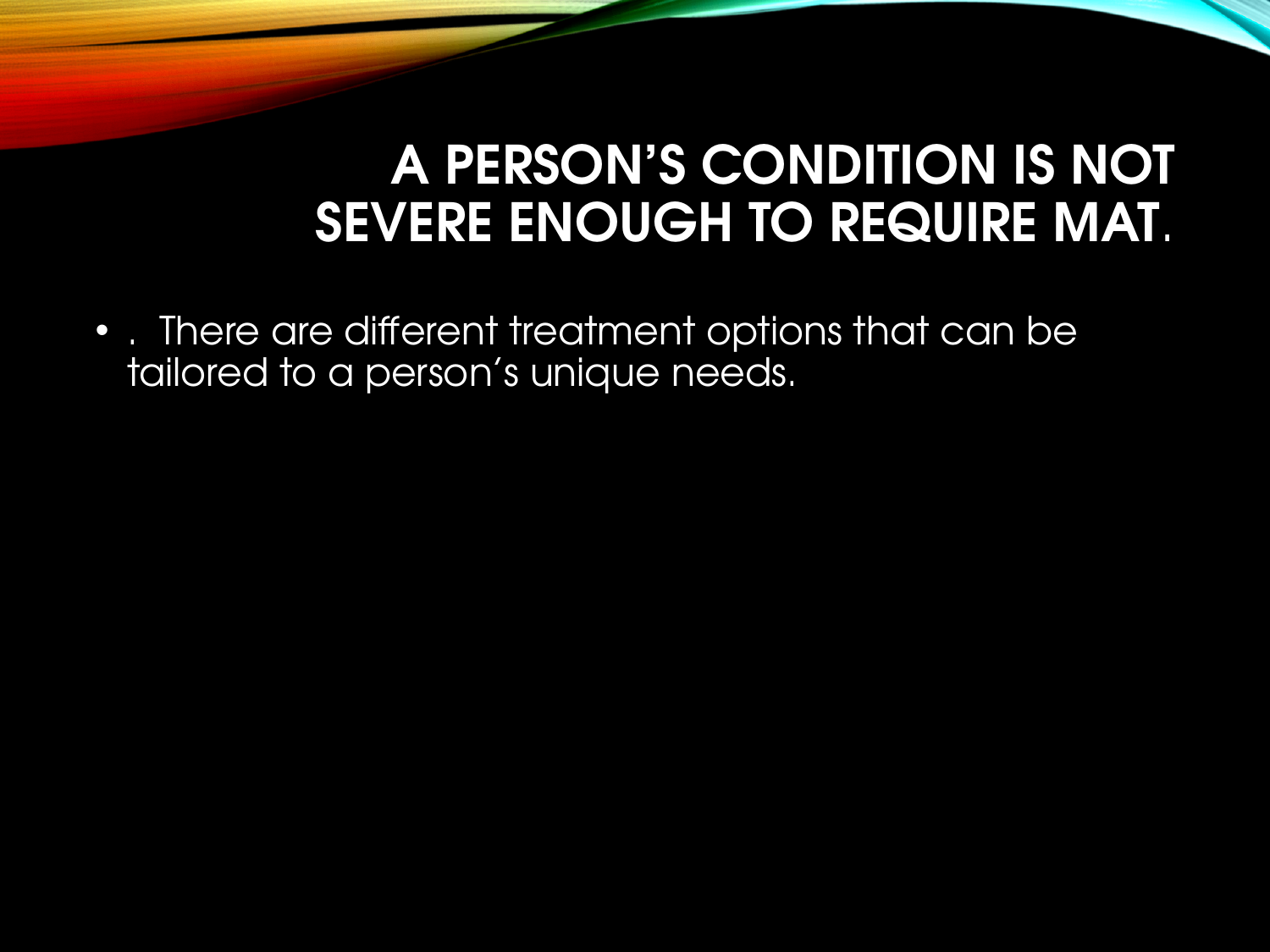

# A person’s condition is not severe enough to require MAT.
.  There are different treatment options that can be tailored to a person’s unique needs.